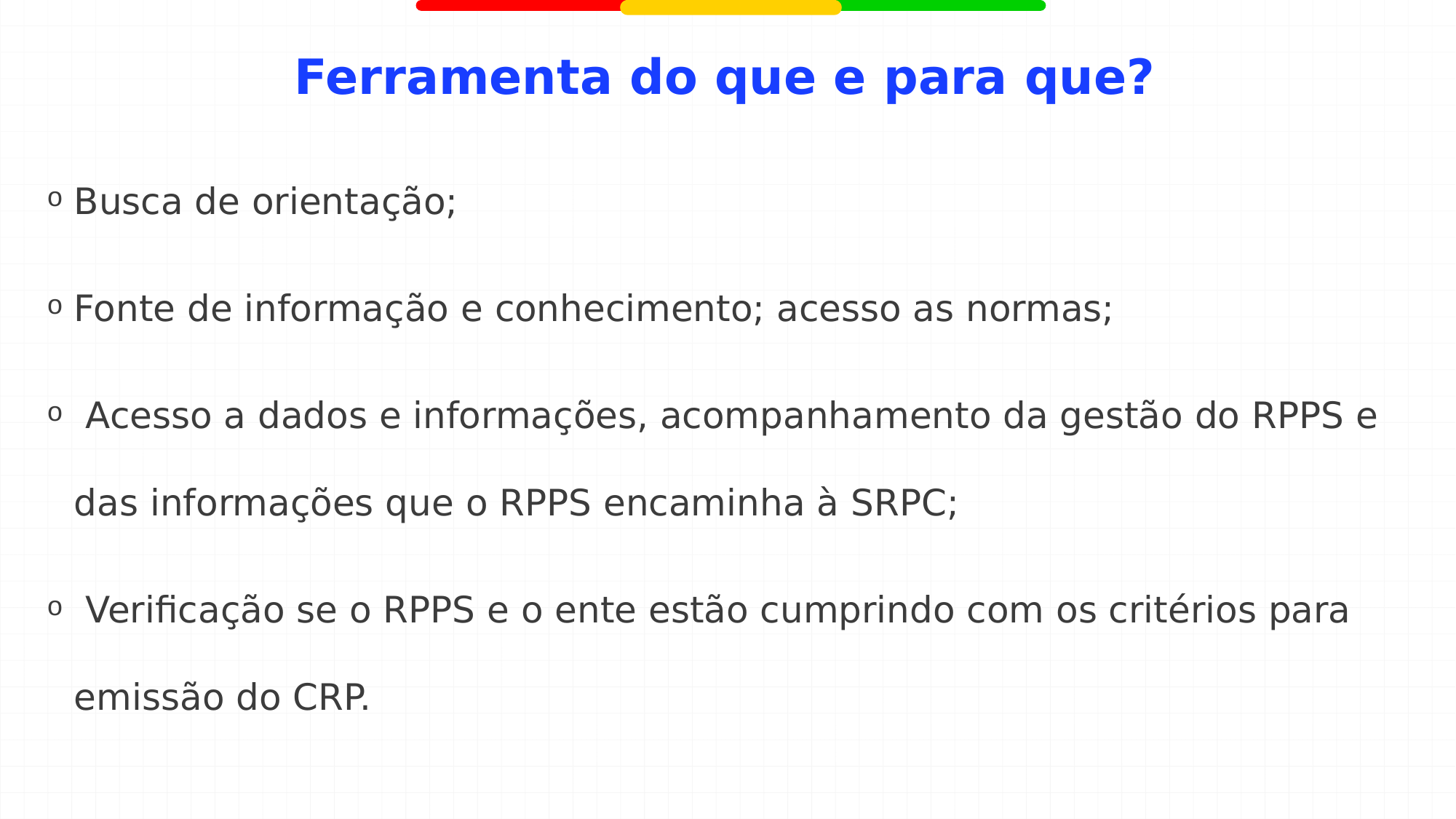

# Ferramenta do que e para que?
Busca de orientação;
Fonte de informação e conhecimento; acesso as normas;
 Acesso a dados e informações, acompanhamento da gestão do RPPS e das informações que o RPPS encaminha à SRPC;
 Verificação se o RPPS e o ente estão cumprindo com os critérios para emissão do CRP.